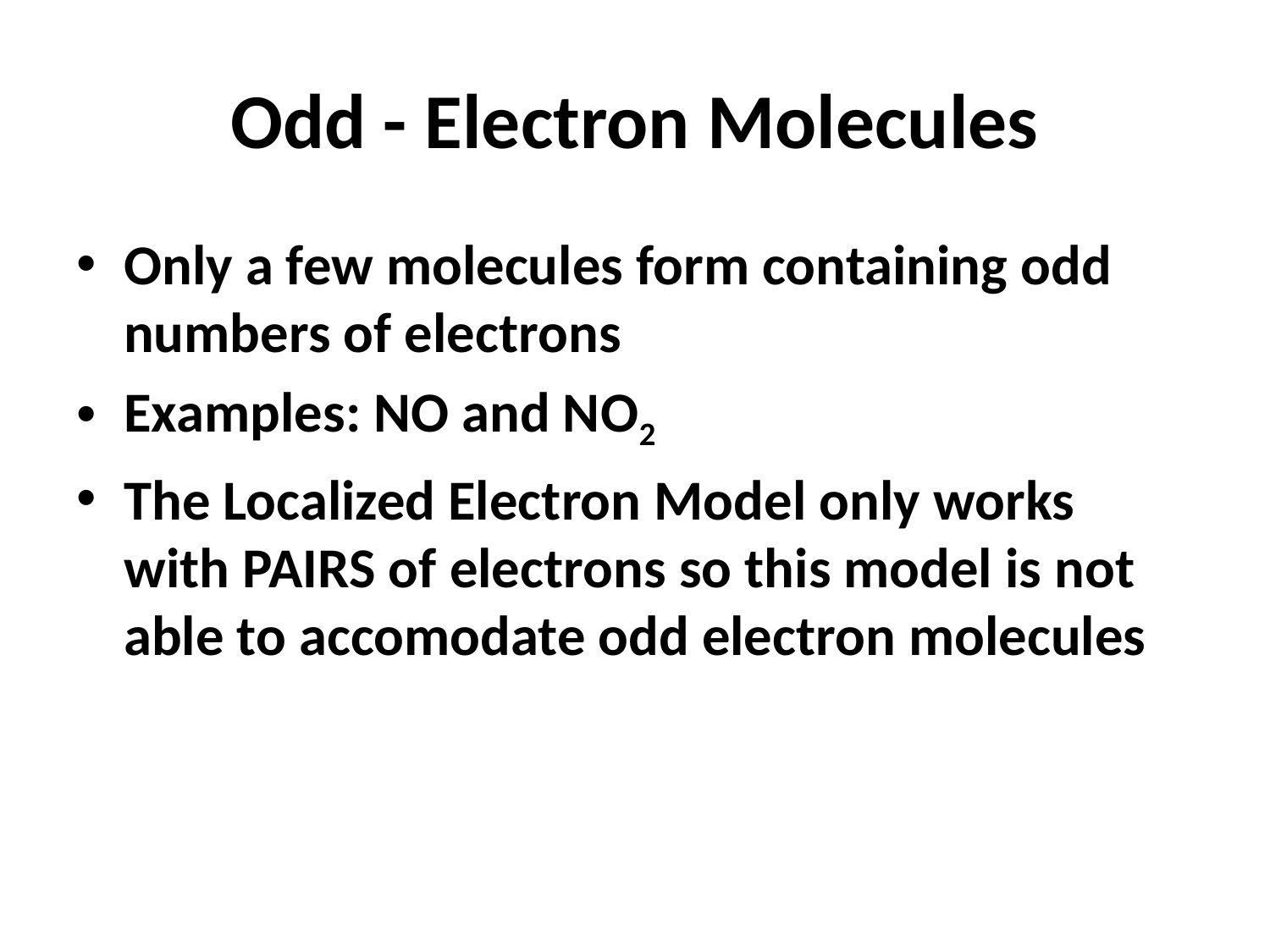

# Odd - Electron Molecules
Only a few molecules form containing odd numbers of electrons
Examples: NO and NO2
The Localized Electron Model only works with PAIRS of electrons so this model is not able to accomodate odd electron molecules